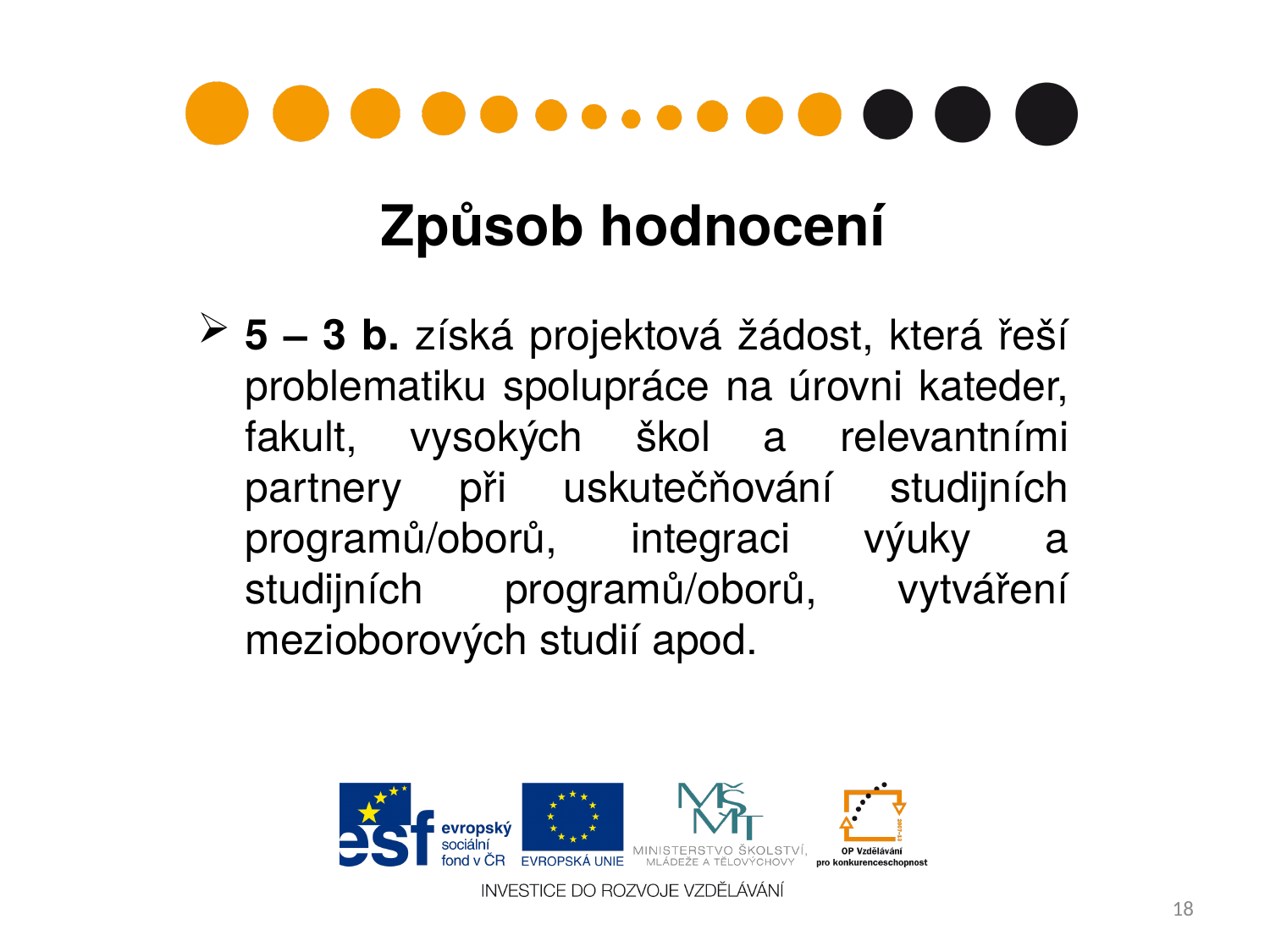

# Způsob hodnocení
5 – 3 b. získá projektová žádost, která řeší problematiku spolupráce na úrovni kateder, fakult, vysokých škol a relevantními partnery při uskutečňování studijních programů/oborů, integraci výuky a studijních programů/oborů, vytváření mezioborových studií apod.

18